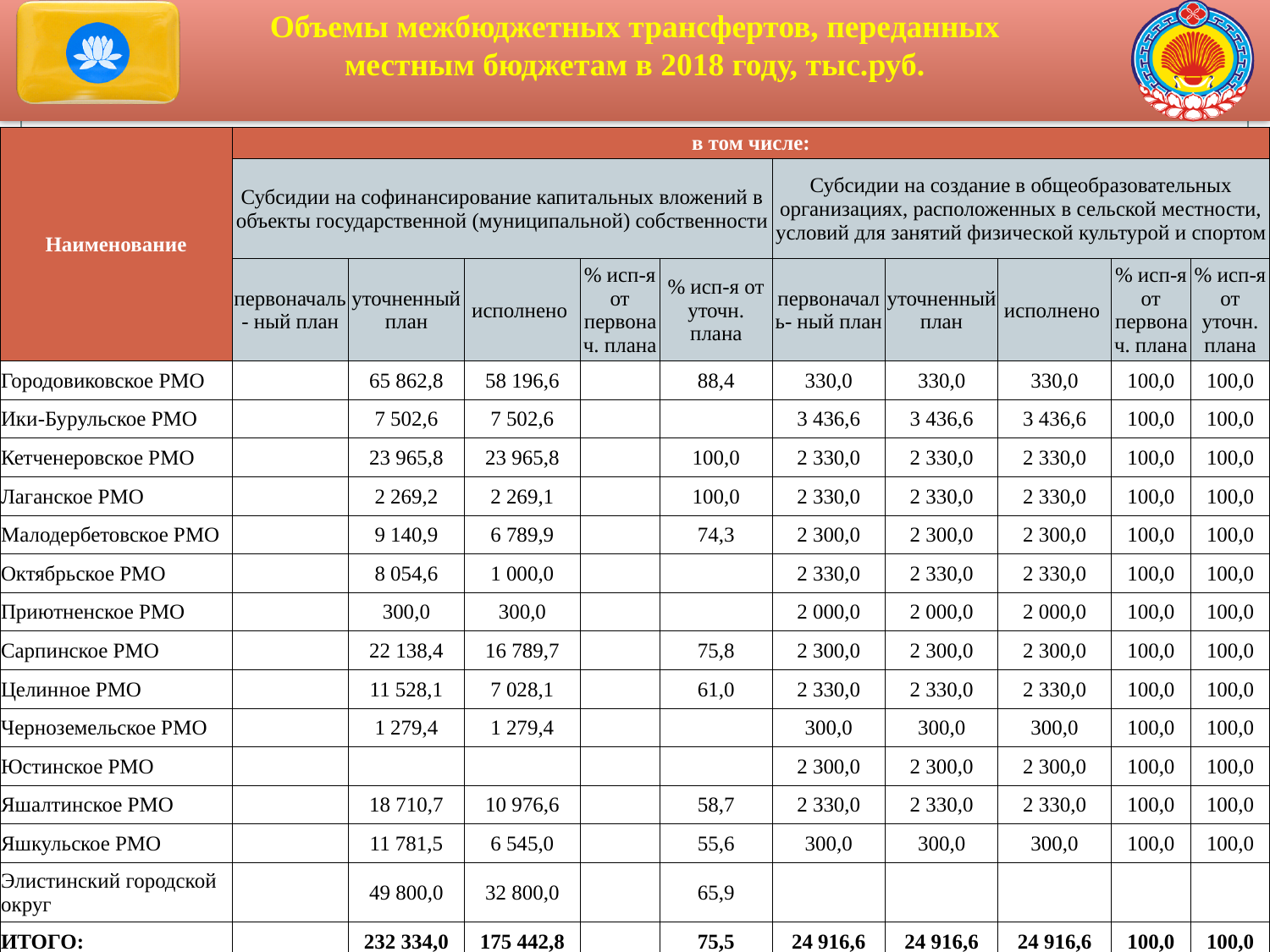

Объемы межбюджетных трансфертов, переданных местным бюджетам в 2018 году, тыс.руб.

| Наименование | в том числе: |  |  |  |  |  |  |  |  |  |
| --- | --- | --- | --- | --- | --- | --- | --- | --- | --- | --- |
|  | Субсидии на софинансирование капитальных вложений в объекты государственной (муниципальной) собственности |  |  |  |  | Субсидии на создание в общеобразовательных организациях, расположенных в сельской местности, условий для занятий физической культурой и спортом |  |  |  |  |
|  | первоначаль- ный план | уточненный план | исполнено | % исп-я от первонач. плана | % исп-я от уточн. плана | первоначаль- ный план | уточненный план | исполнено | % исп-я от первонач. плана | % исп-я от уточн. плана |
| Городовиковское РМО |  | 65 862,8 | 58 196,6 |  | 88,4 | 330,0 | 330,0 | 330,0 | 100,0 | 100,0 |
| Ики-Бурульское РМО |  | 7 502,6 | 7 502,6 |  |  | 3 436,6 | 3 436,6 | 3 436,6 | 100,0 | 100,0 |
| Кетченеровское РМО |  | 23 965,8 | 23 965,8 |  | 100,0 | 2 330,0 | 2 330,0 | 2 330,0 | 100,0 | 100,0 |
| Лаганское РМО |  | 2 269,2 | 2 269,1 |  | 100,0 | 2 330,0 | 2 330,0 | 2 330,0 | 100,0 | 100,0 |
| Малодербетовское РМО |  | 9 140,9 | 6 789,9 |  | 74,3 | 2 300,0 | 2 300,0 | 2 300,0 | 100,0 | 100,0 |
| Октябрьское РМО |  | 8 054,6 | 1 000,0 |  |  | 2 330,0 | 2 330,0 | 2 330,0 | 100,0 | 100,0 |
| Приютненское РМО |  | 300,0 | 300,0 |  |  | 2 000,0 | 2 000,0 | 2 000,0 | 100,0 | 100,0 |
| Сарпинское РМО |  | 22 138,4 | 16 789,7 |  | 75,8 | 2 300,0 | 2 300,0 | 2 300,0 | 100,0 | 100,0 |
| Целинное РМО |  | 11 528,1 | 7 028,1 |  | 61,0 | 2 330,0 | 2 330,0 | 2 330,0 | 100,0 | 100,0 |
| Черноземельское РМО |  | 1 279,4 | 1 279,4 |  |  | 300,0 | 300,0 | 300,0 | 100,0 | 100,0 |
| Юстинское РМО |  |  |  |  |  | 2 300,0 | 2 300,0 | 2 300,0 | 100,0 | 100,0 |
| Яшалтинское РМО |  | 18 710,7 | 10 976,6 |  | 58,7 | 2 330,0 | 2 330,0 | 2 330,0 | 100,0 | 100,0 |
| Яшкульское РМО |  | 11 781,5 | 6 545,0 |  | 55,6 | 300,0 | 300,0 | 300,0 | 100,0 | 100,0 |
| Элистинский городской округ |  | 49 800,0 | 32 800,0 |  | 65,9 |  |  |  |  |  |
| ИТОГО: |  | 232 334,0 | 175 442,8 |  | 75,5 | 24 916,6 | 24 916,6 | 24 916,6 | 100,0 | 100,0 |